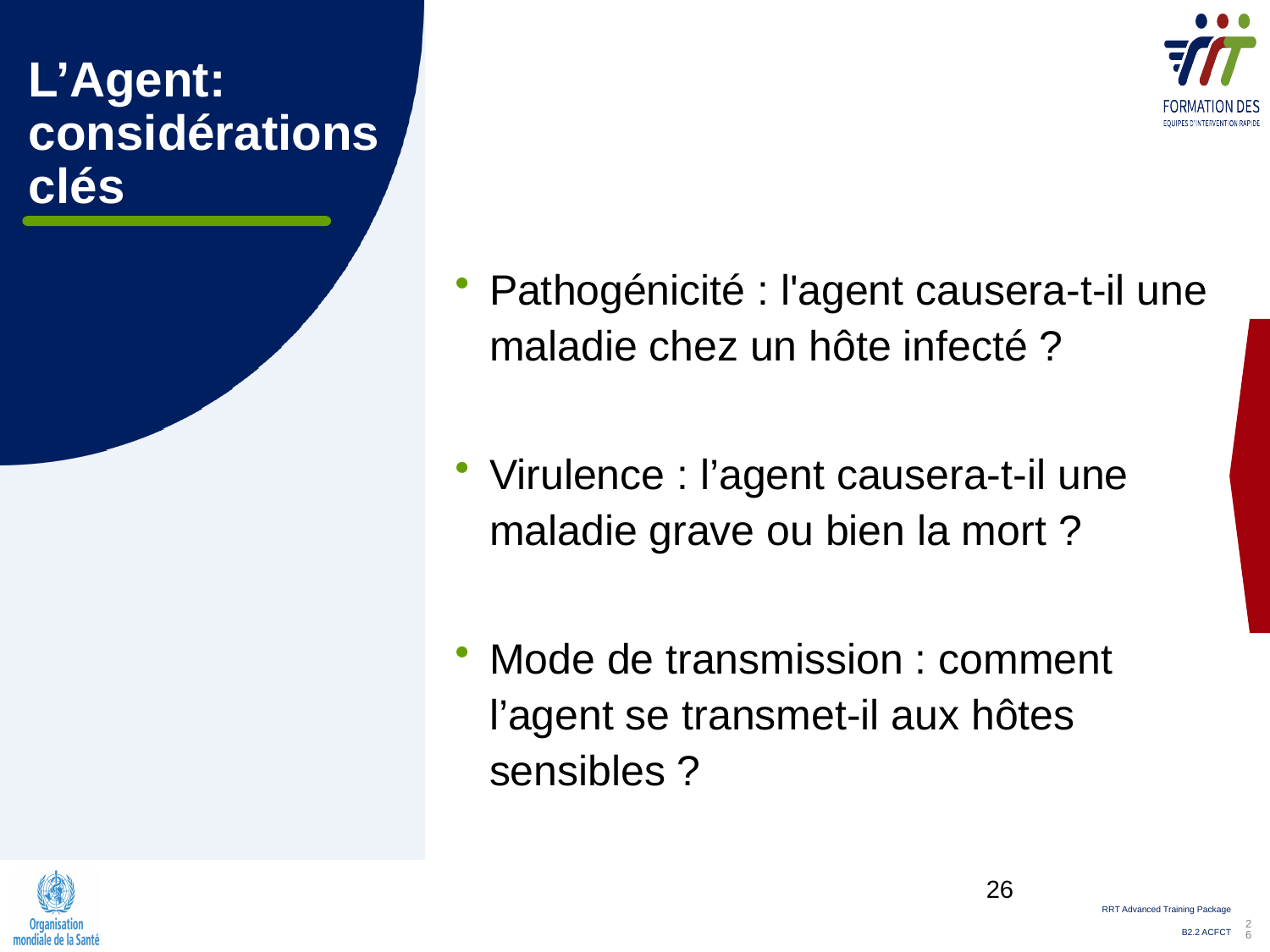

# L’Agent: considérations clés

Pathogénicité : l'agent causera-t-il une maladie chez un hôte infecté ?

Virulence : l’agent causera-t-il une maladie grave ou bien la mort ?

Mode de transmission : comment l’agent se transmet-il aux hôtes sensibles ?
26